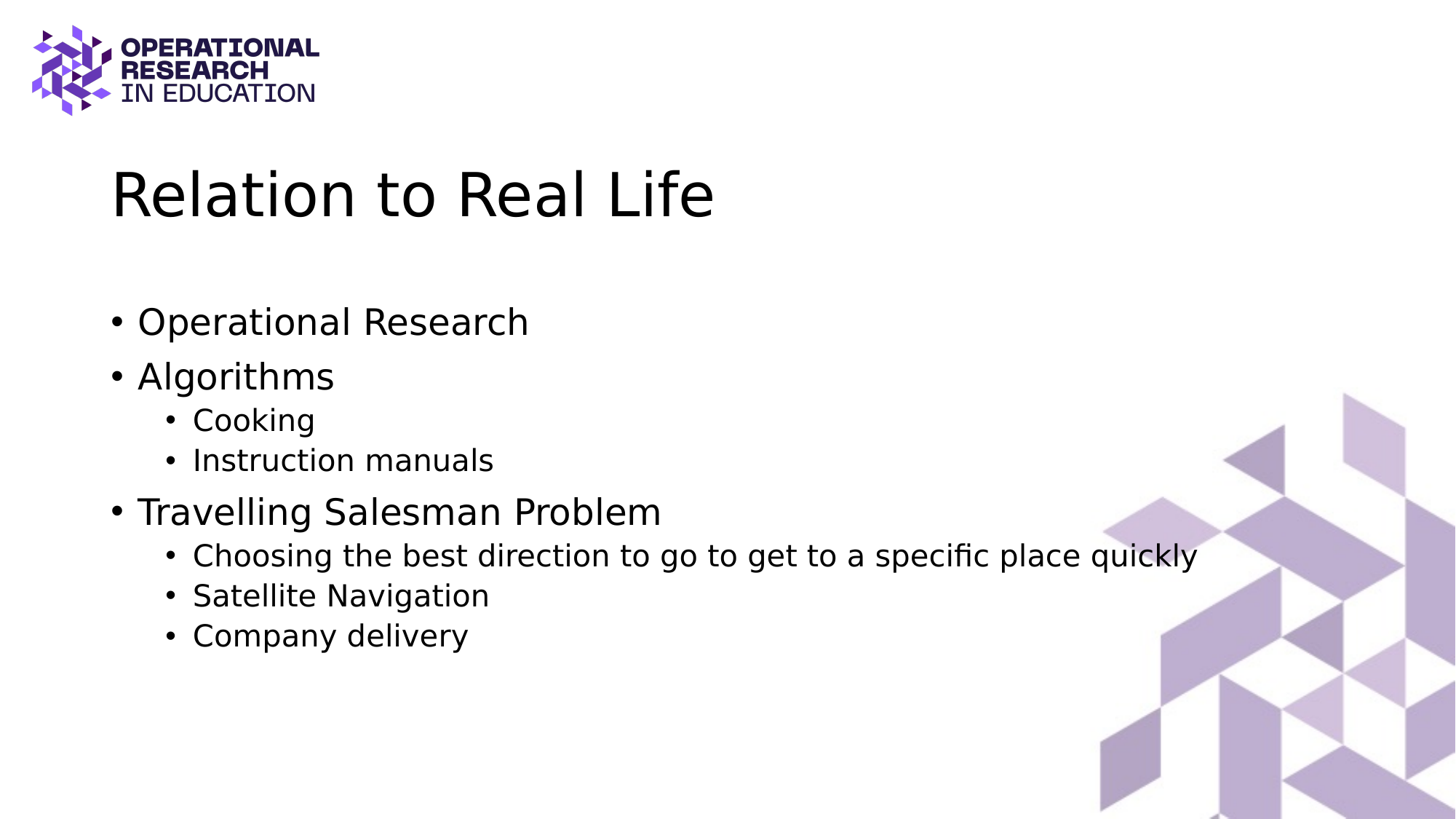

# Relation to Real Life
Operational Research
Algorithms
Cooking
Instruction manuals
Travelling Salesman Problem
Choosing the best direction to go to get to a specific place quickly
Satellite Navigation
Company delivery